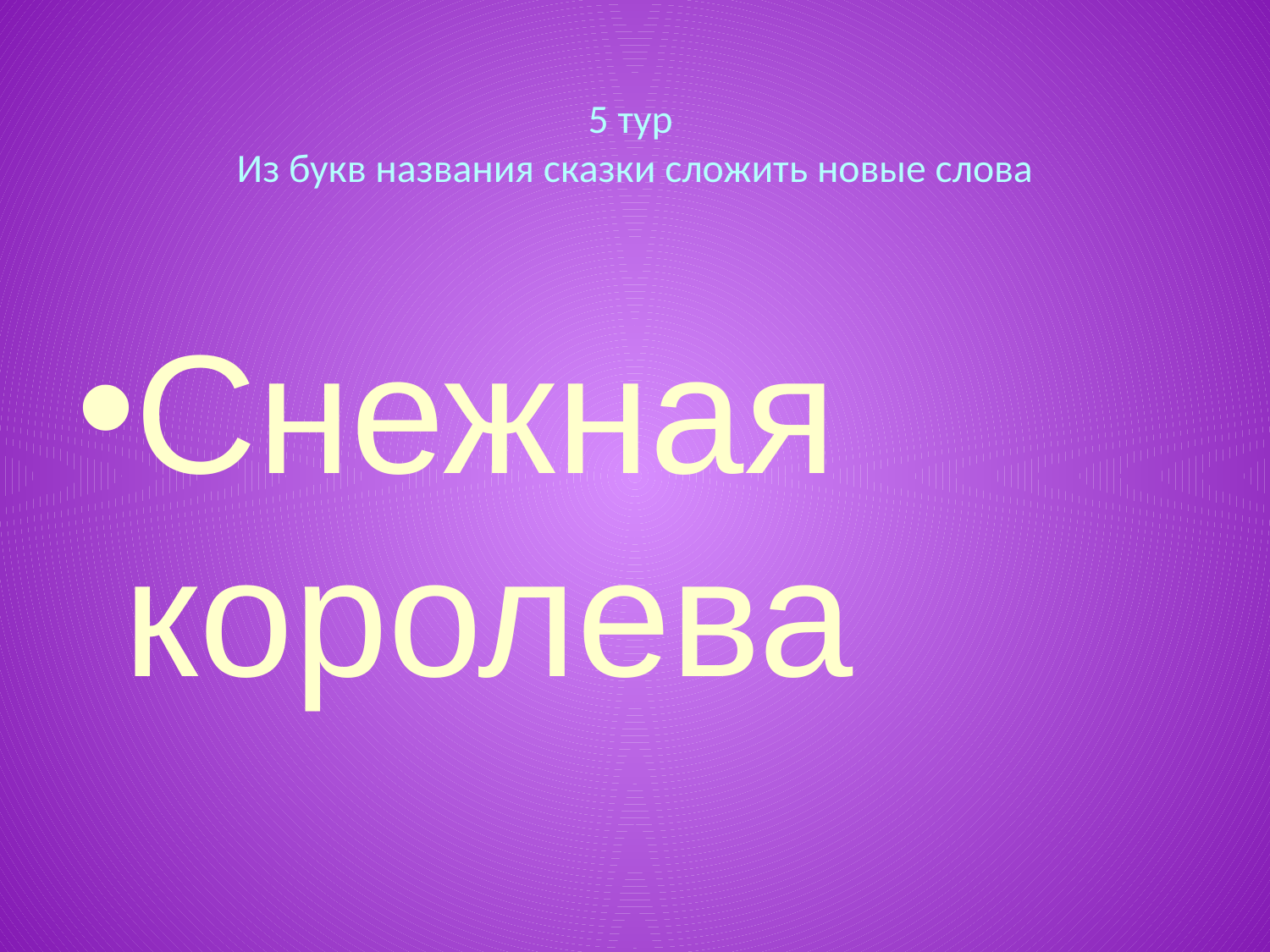

# 5 тур Из букв названия сказки сложить новые слова
Снежная королева